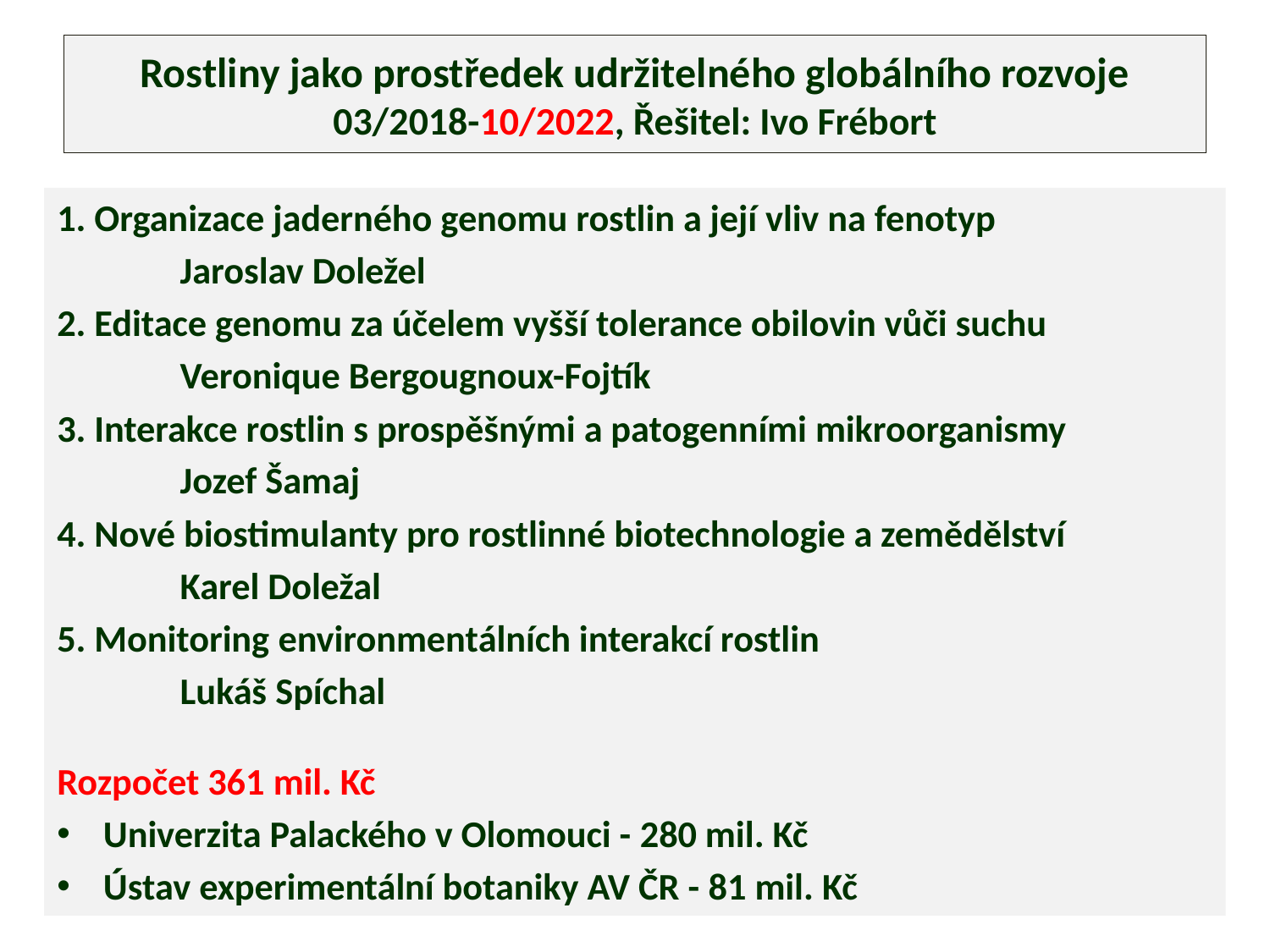

# Rostliny jako prostředek udržitelného globálního rozvoje 03/2018-10/2022, Řešitel: Ivo Frébort
1. Organizace jaderného genomu rostlin a její vliv na fenotyp
	Jaroslav Doležel
2. Editace genomu za účelem vyšší tolerance obilovin vůči suchu
	Veronique Bergougnoux-Fojtík
3. Interakce rostlin s prospěšnými a patogenními mikroorganismy
	Jozef Šamaj
4. Nové biostimulanty pro rostlinné biotechnologie a zemědělství
	Karel Doležal
5. Monitoring environmentálních interakcí rostlin
	Lukáš Spíchal

Rozpočet 361 mil. Kč
Univerzita Palackého v Olomouci - 280 mil. Kč
Ústav experimentální botaniky AV ČR - 81 mil. Kč